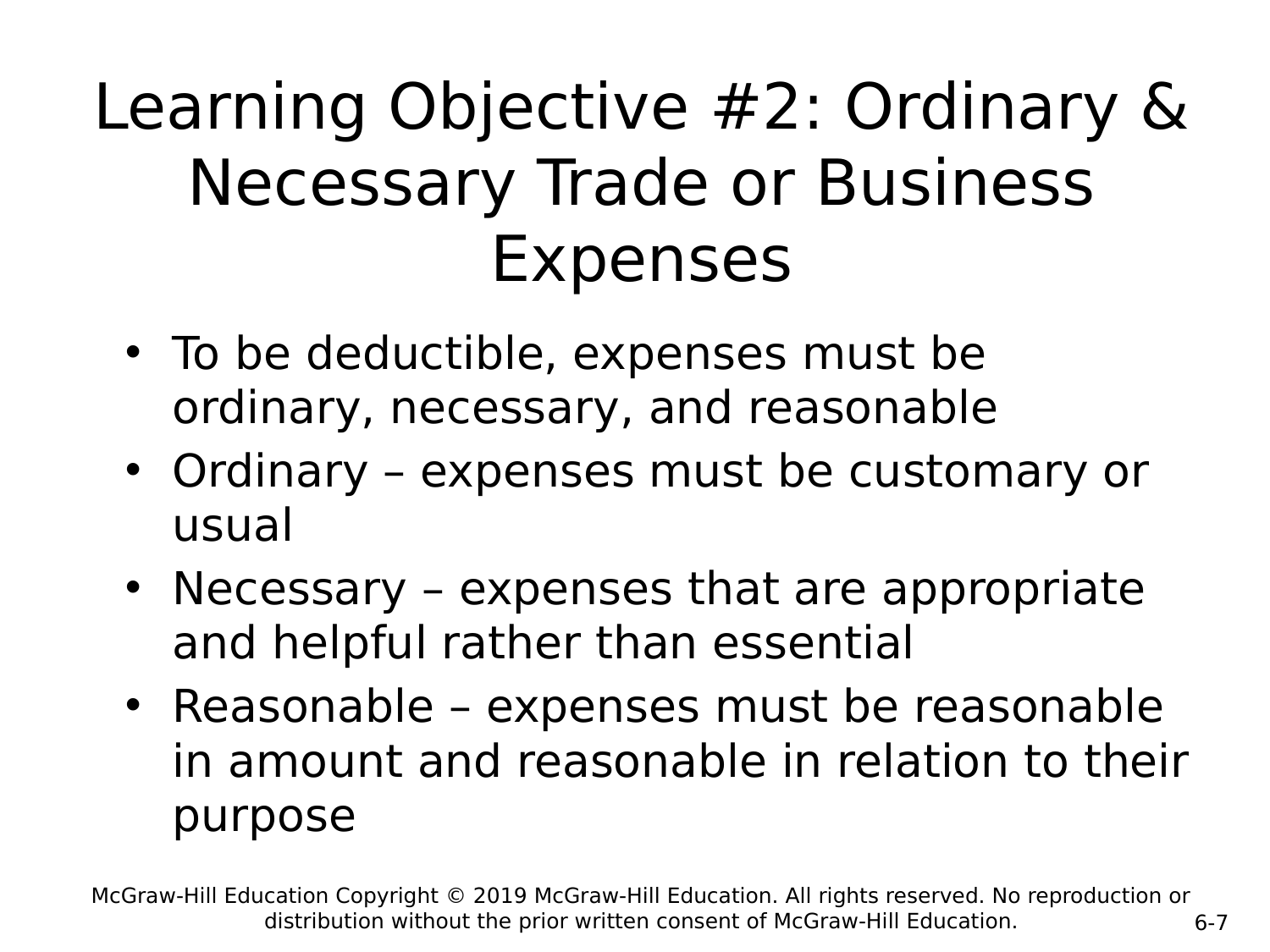

Learning Objective #2: Ordinary & Necessary Trade or Business Expenses
To be deductible, expenses must be ordinary, necessary, and reasonable
Ordinary – expenses must be customary or usual
Necessary – expenses that are appropriate and helpful rather than essential
Reasonable – expenses must be reasonable in amount and reasonable in relation to their purpose
McGraw-Hill Education Copyright © 2019 McGraw-Hill Education. All rights reserved. No reproduction or distribution without the prior written consent of McGraw-Hill Education.
6-7